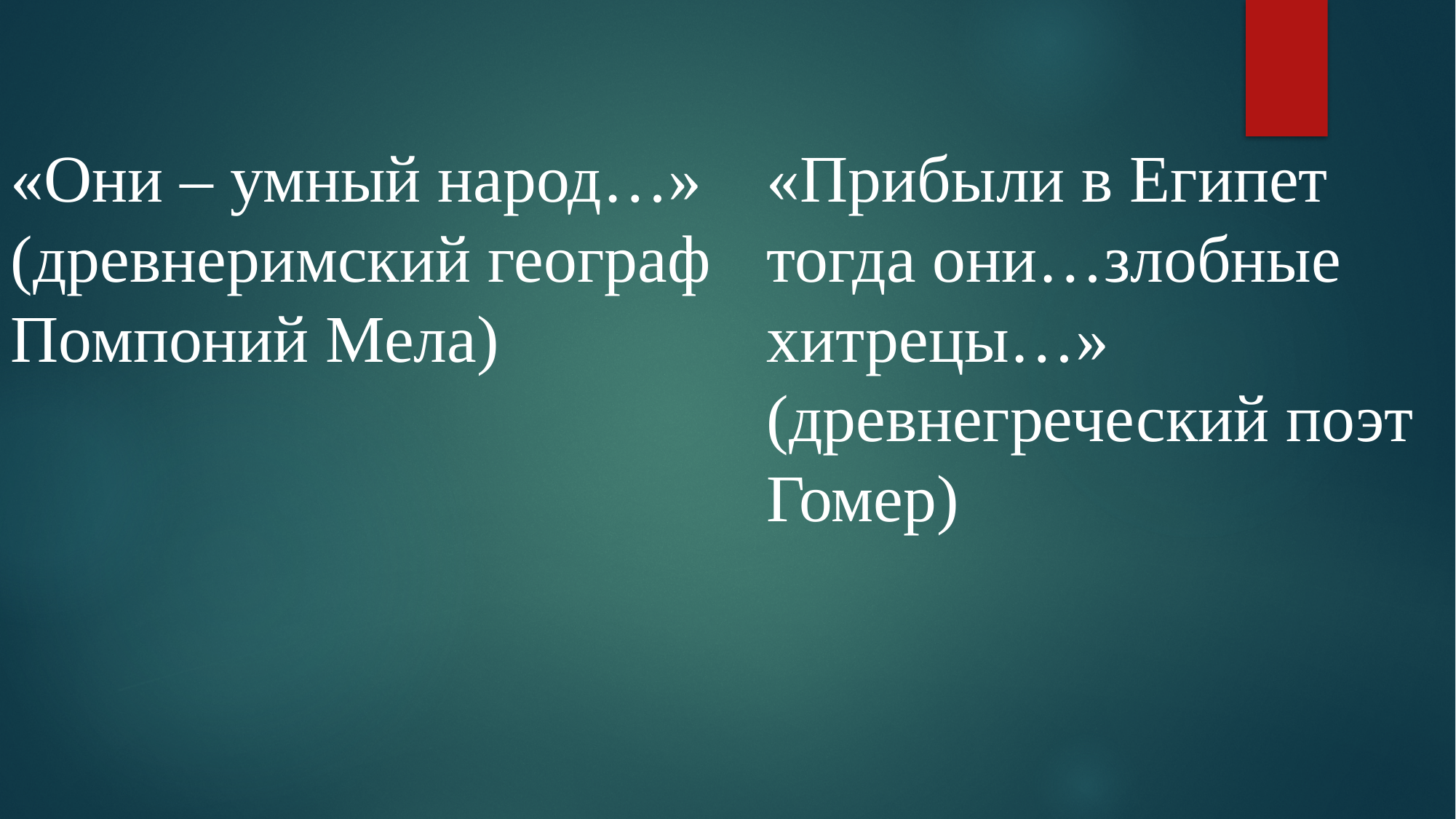

«Они – умный народ…» (древнеримский географ Помпоний Мела)

«Прибыли в Египет тогда они…злобные хитрецы…»
(древнегреческий поэт Гомер)